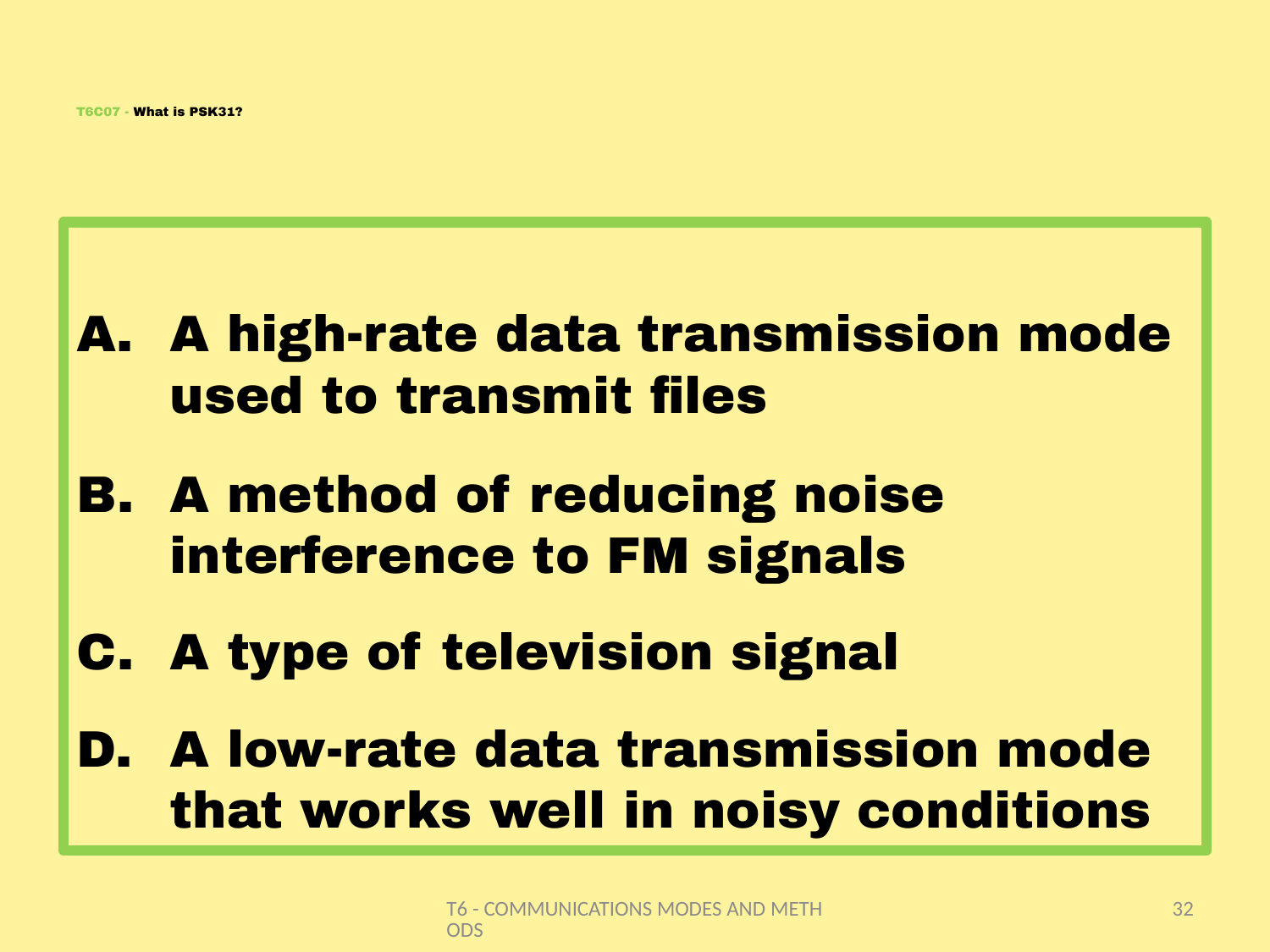

# T6C07 - What is PSK31?

A high-rate data transmission mode used to transmit files

A method of reducing noise interference to FM signals

A type of television signal

A low-rate data transmission mode that works well in noisy conditions

T6 - COMMUNICATIONS MODES AND METHODS
32